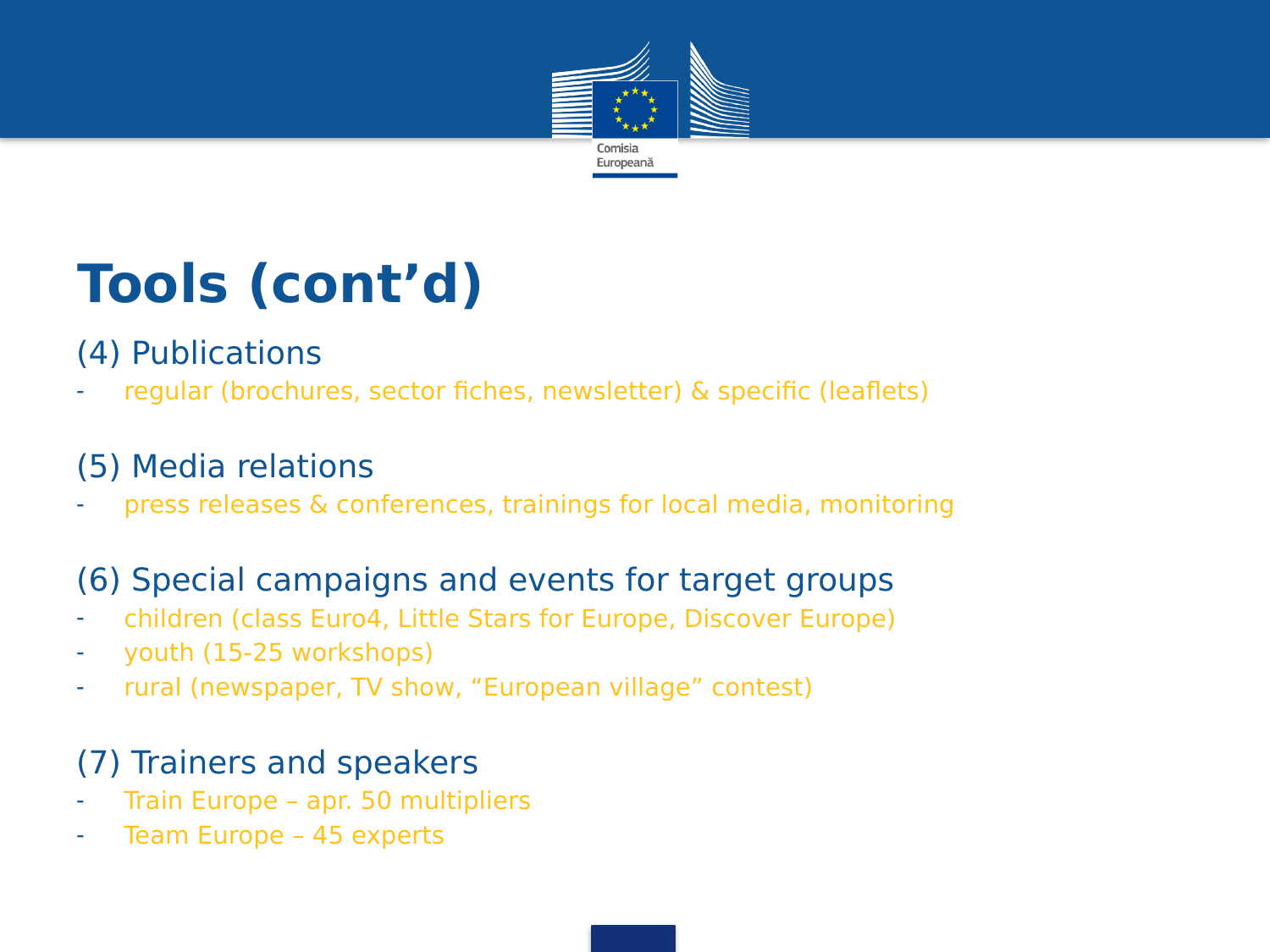

# Tools (cont’d)
(4) Publications
regular (brochures, sector fiches, newsletter) & specific (leaflets)

(5) Media relations
press releases & conferences, trainings for local media, monitoring

(6) Special campaigns and events for target groups
children (class Euro4, Little Stars for Europe, Discover Europe)
youth (15-25 workshops)
rural (newspaper, TV show, “European village” contest)

(7) Trainers and speakers
Train Europe – apr. 50 multipliers
Team Europe – 45 experts